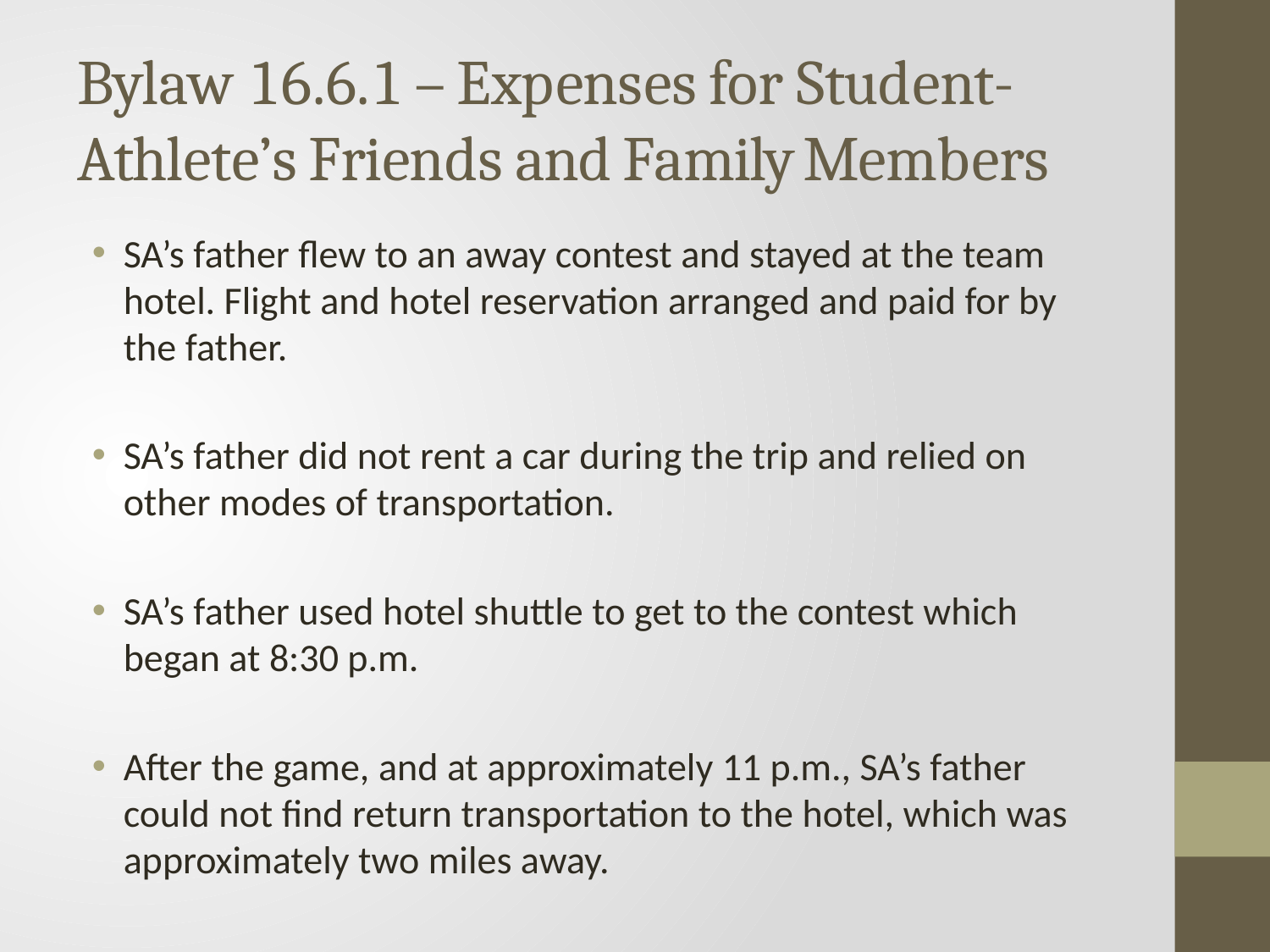

# Bylaw 16.6.1 – Expenses for Student-Athlete’s Friends and Family Members
SA’s father flew to an away contest and stayed at the team hotel. Flight and hotel reservation arranged and paid for by the father.

SA’s father did not rent a car during the trip and relied on other modes of transportation.

SA’s father used hotel shuttle to get to the contest which began at 8:30 p.m.

After the game, and at approximately 11 p.m., SA’s father could not find return transportation to the hotel, which was approximately two miles away.